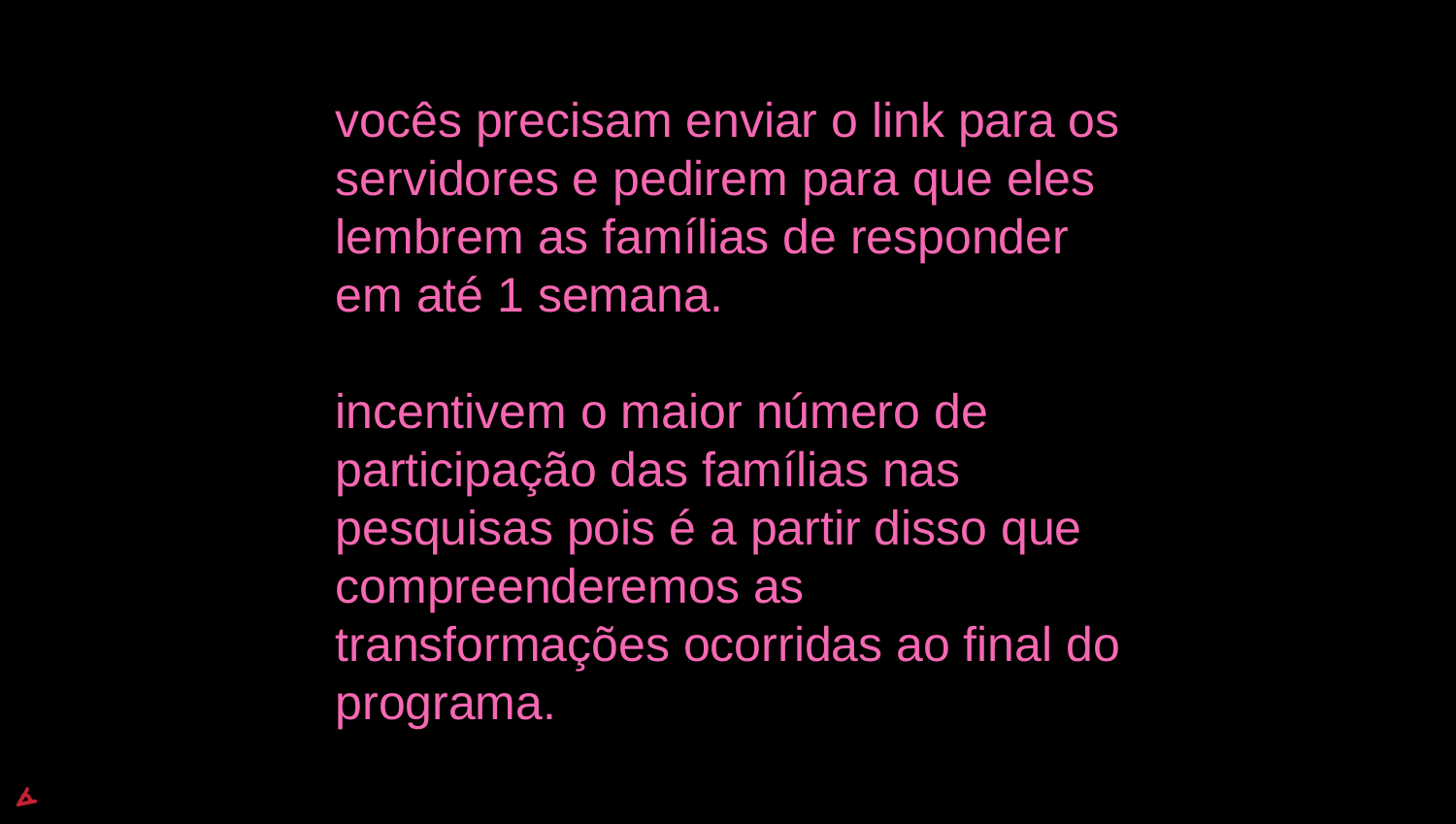

vocês precisam enviar o link para os servidores e pedirem para que eles lembrem as famílias de responder em até 1 semana.

incentivem o maior número de participação das famílias nas pesquisas pois é a partir disso que compreenderemos as transformações ocorridas ao final do programa.